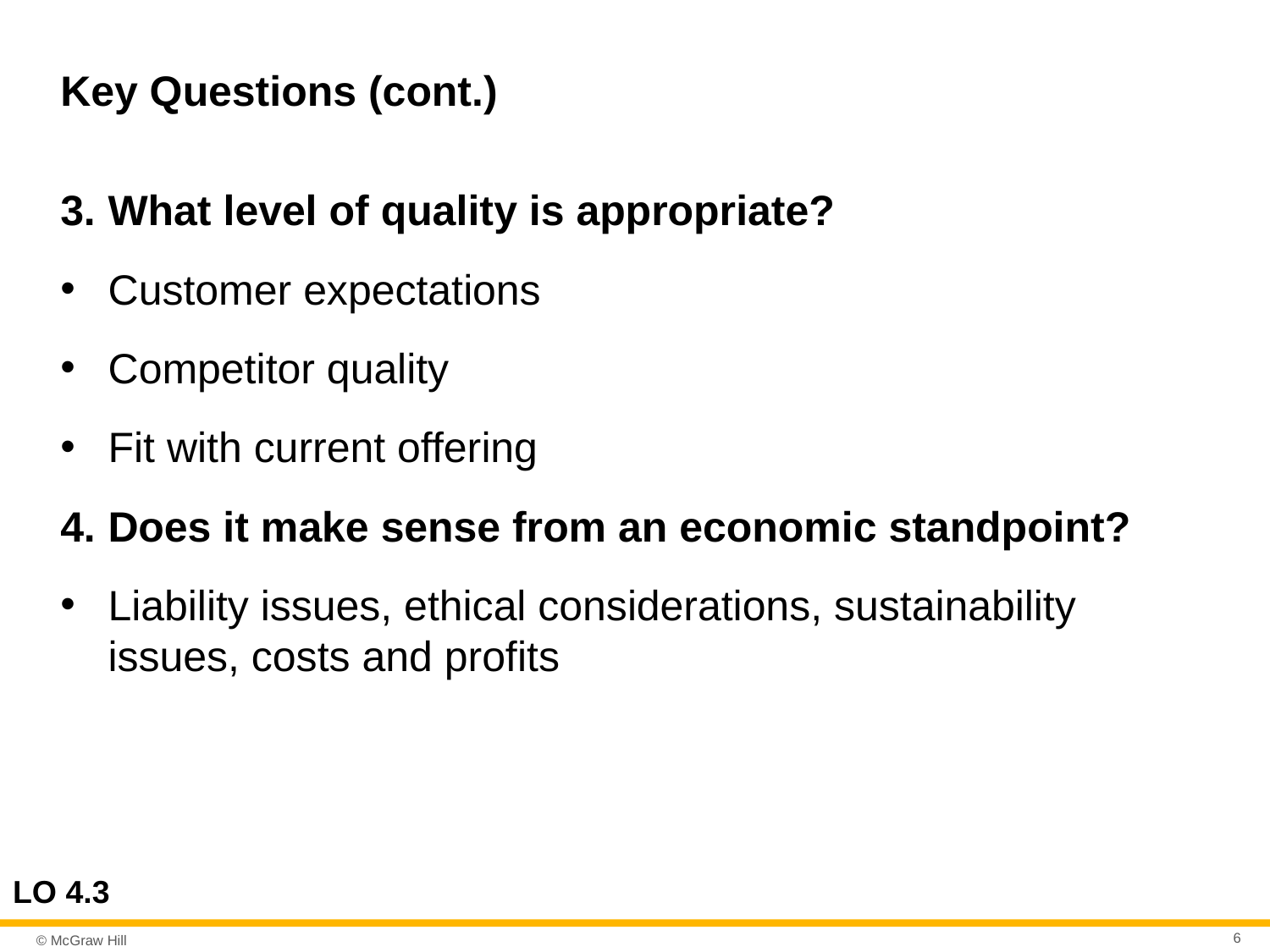

# Key Questions (cont.)
What level of quality is appropriate?
Customer expectations
Competitor quality
Fit with current offering
Does it make sense from an economic standpoint?
Liability issues, ethical considerations, sustainability issues, costs and profits
LO 4.3